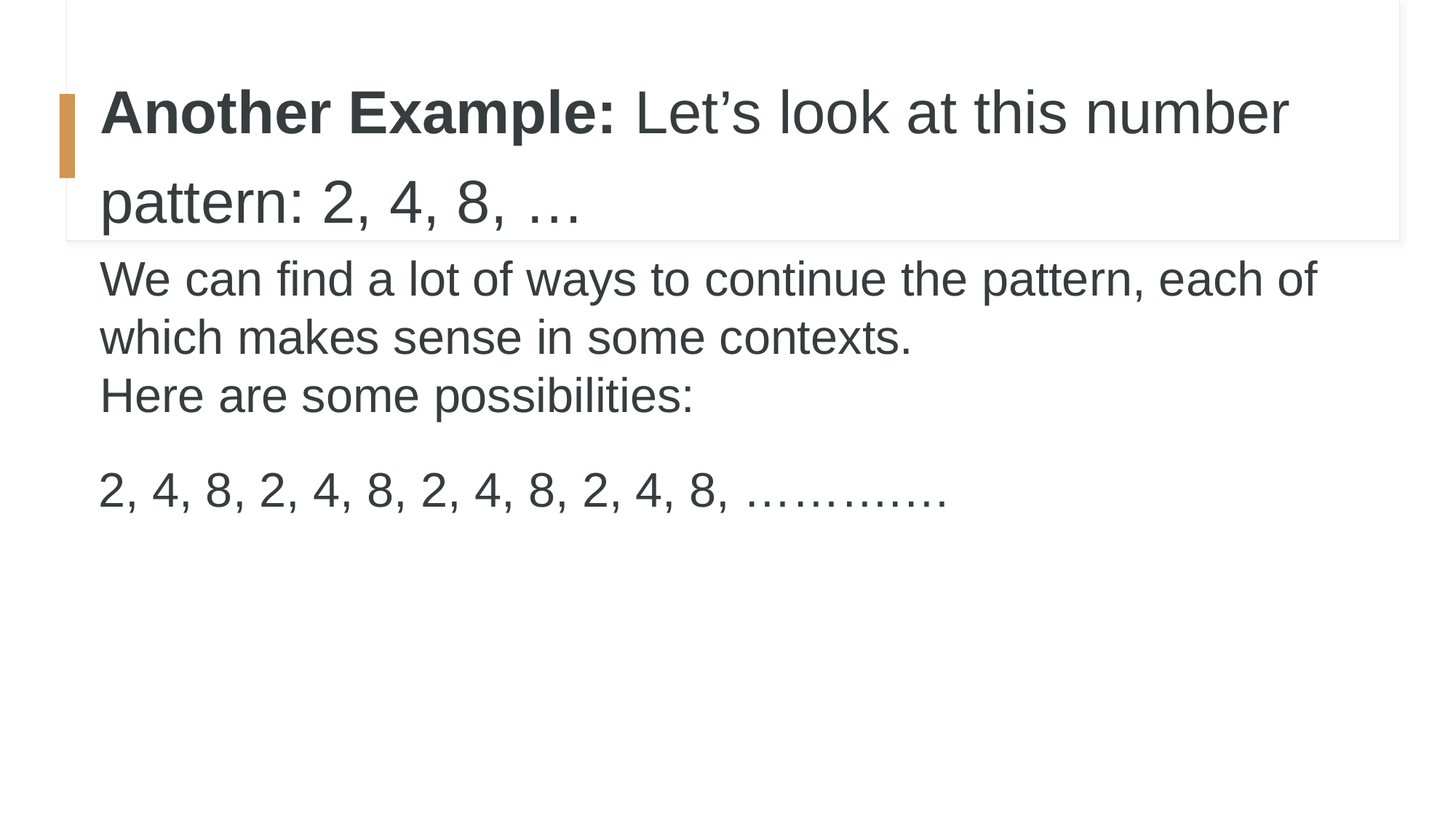

Another Example: Let’s look at this number
pattern: 2, 4, 8, …
We can find a lot of ways to continue the pattern, each of
which makes sense in some contexts.
Here are some possibilities:

#

2, 4, 8, 2, 4, 8, 2, 4, 8, 2, 4, 8, ……….…